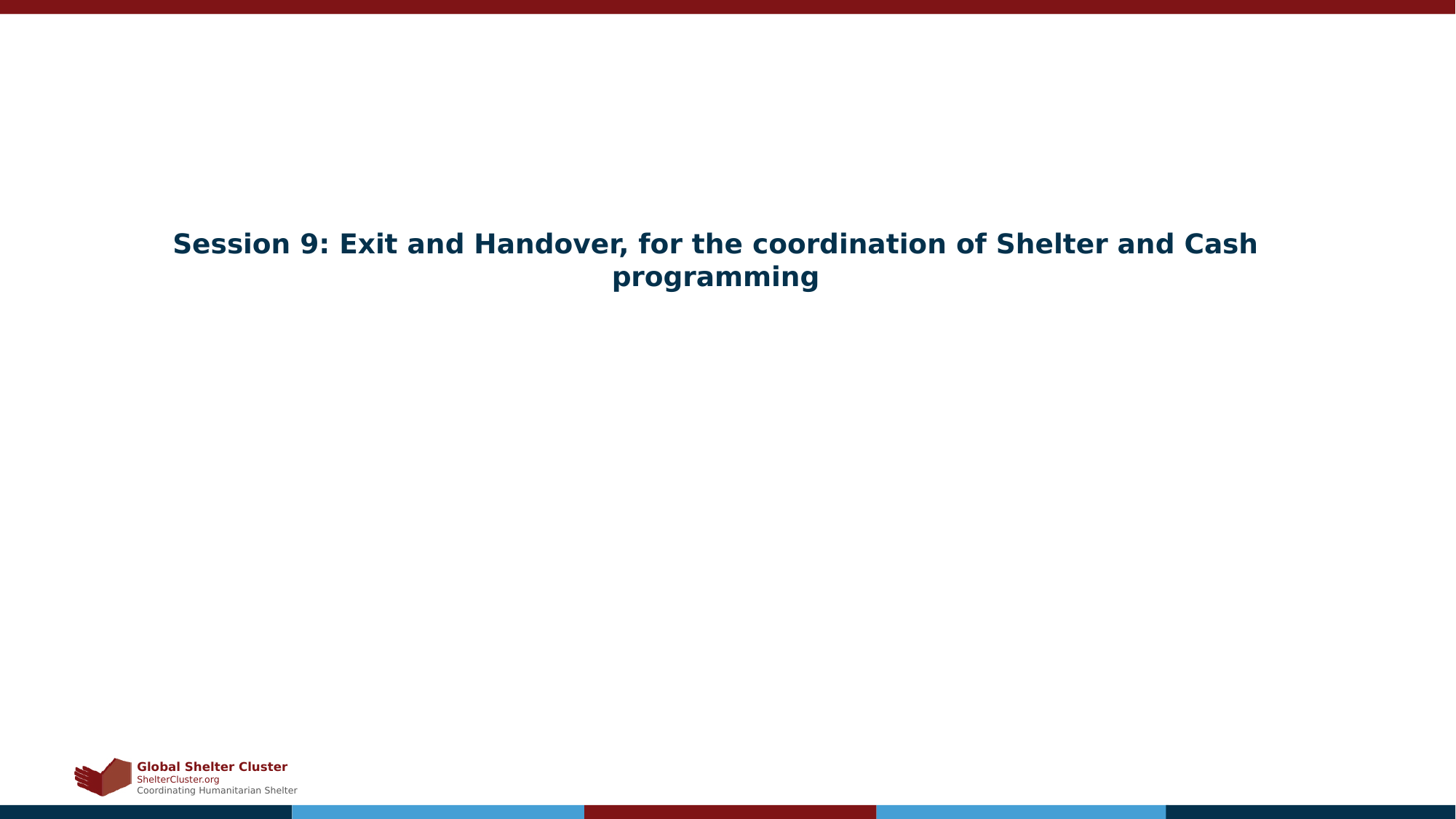

# Session 9: Exit and Handover, for the coordination of Shelter and Cash programming